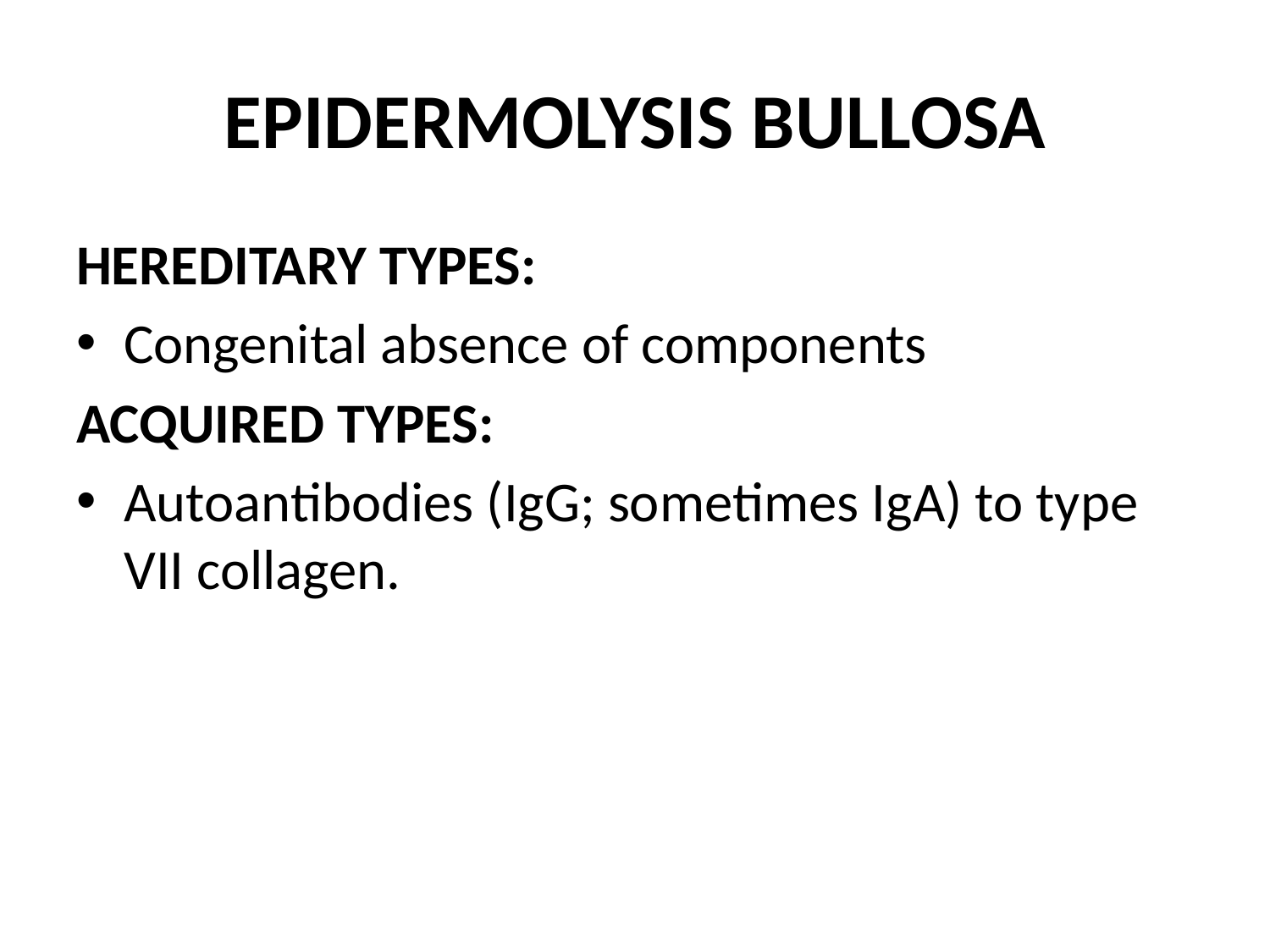

# EPIDERMOLYSIS BULLOSA
HEREDITARY TYPES:
Congenital absence of components
ACQUIRED TYPES:
Autoantibodies (IgG; sometimes IgA) to type VII collagen.